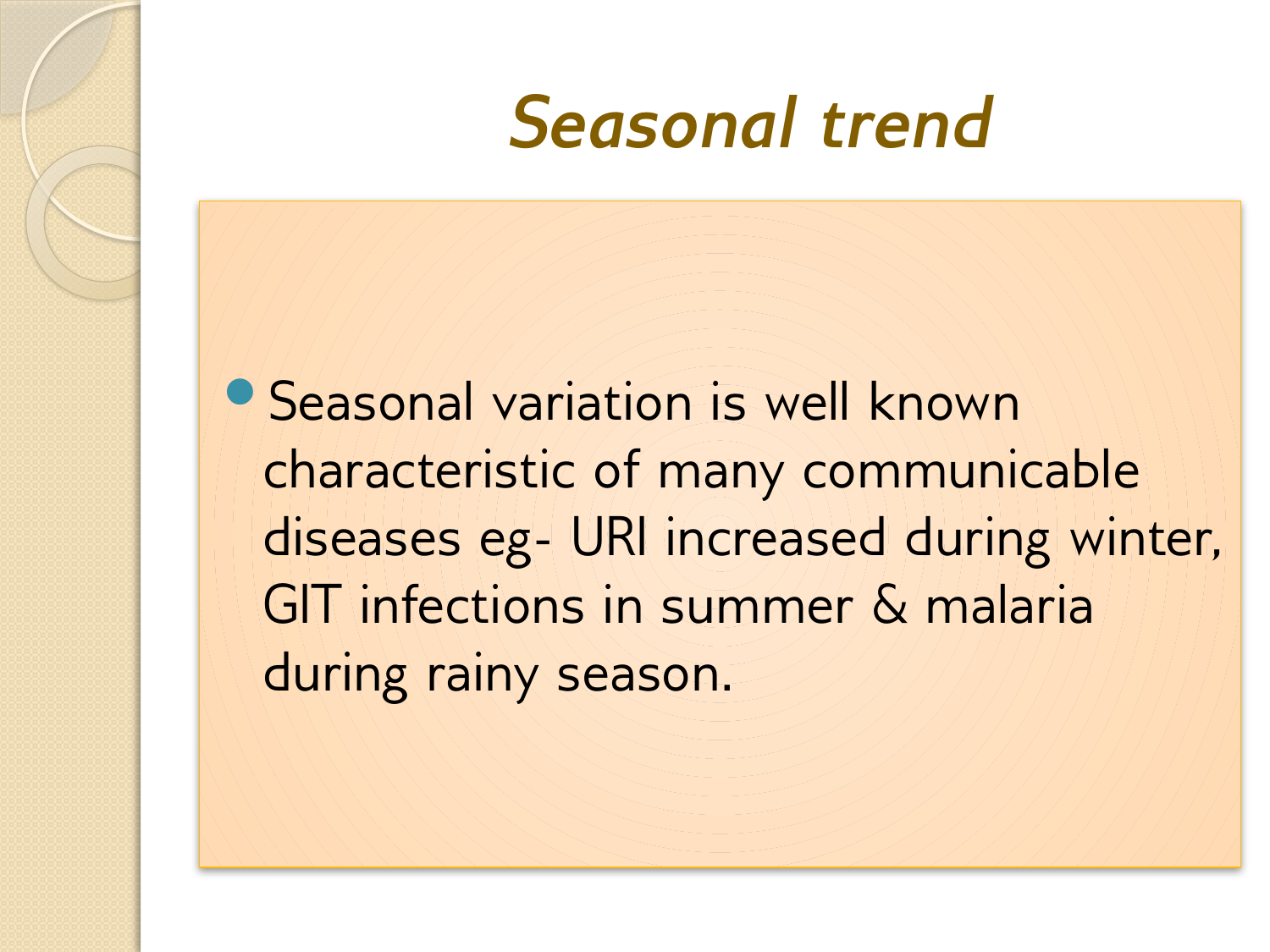

# Seasonal trend

Seasonal variation is well known characteristic of many communicable diseases eg- URI increased during winter, GIT infections in summer & malaria during rainy season.